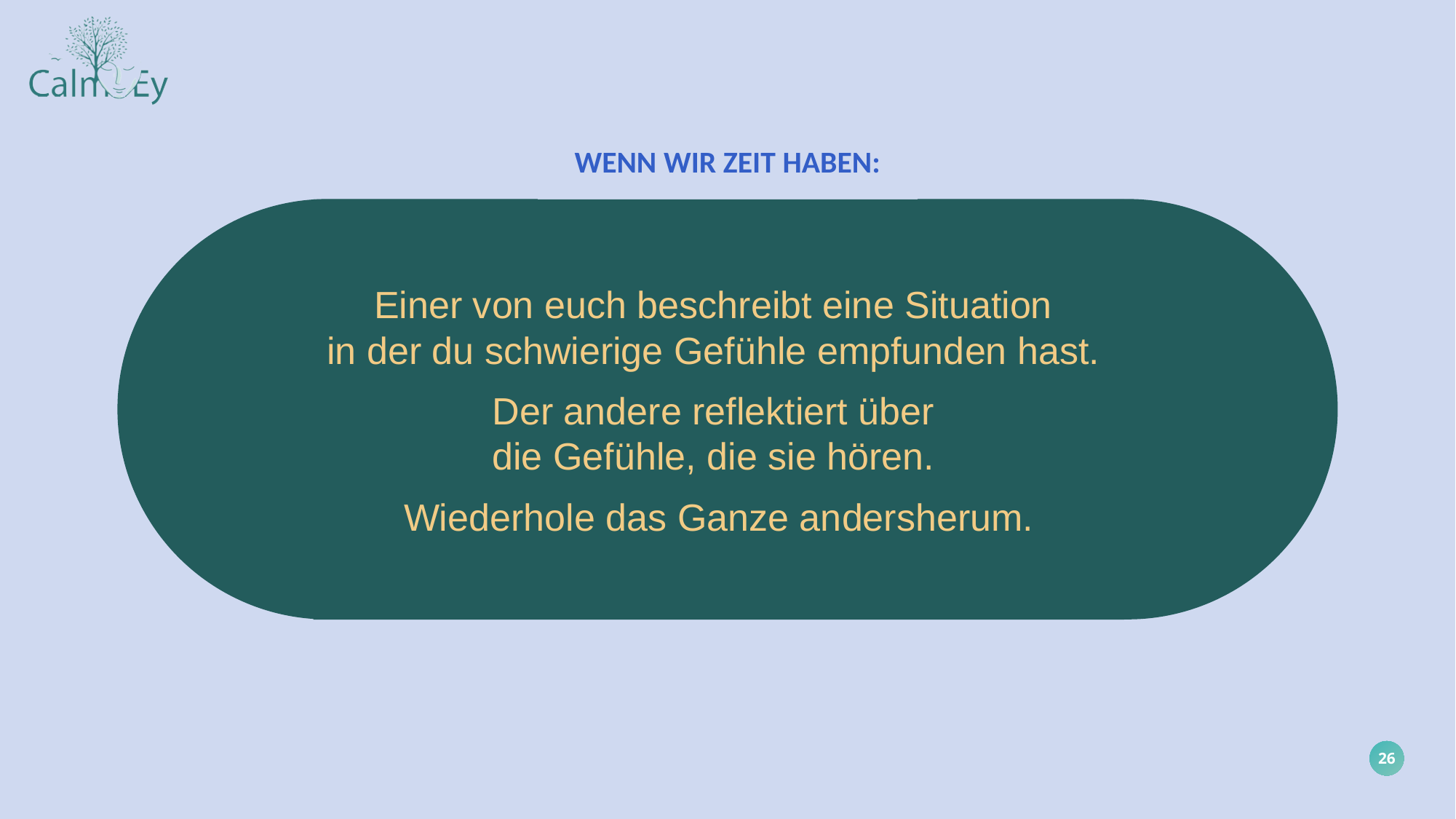

WENN WIR ZEIT HABEN:

Einer von euch beschreibt eine Situation
in der du schwierige Gefühle empfunden hast.
Der andere reflektiert über
die Gefühle, die sie hören.
Wiederhole das Ganze andersherum.